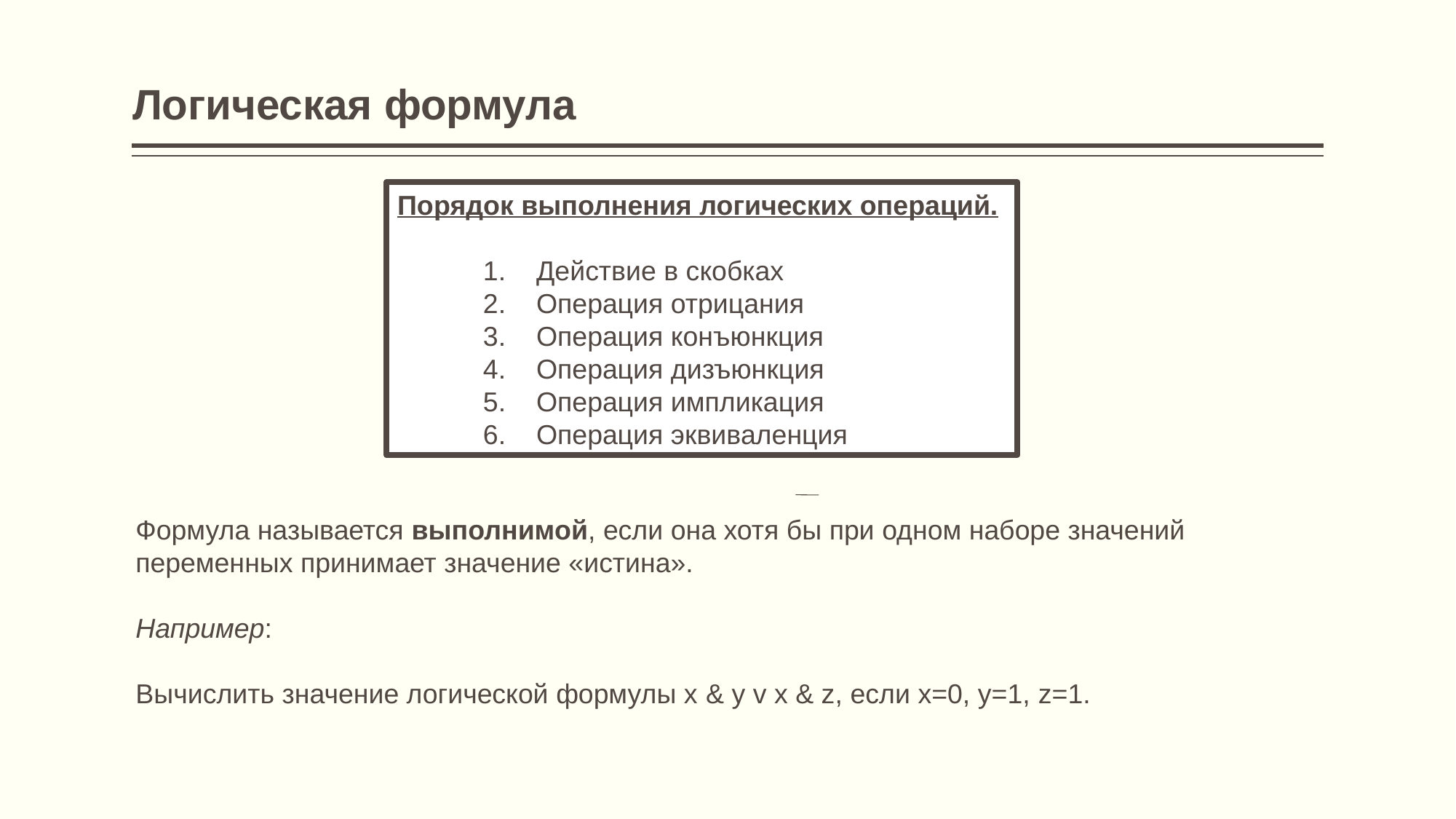

# Логическая формула
Порядок выполнения логических операций.

Действие в скобках
Операция отрицания
Операция конъюнкция
Операция дизъюнкция
Операция импликация
Операция эквиваленция
Формула называется выполнимой, если она хотя бы при одном наборе значений переменных принимает значение «истина».

Например:

Вычислить значение логической формулы х & y v x & z, если х=0, у=1, z=1.